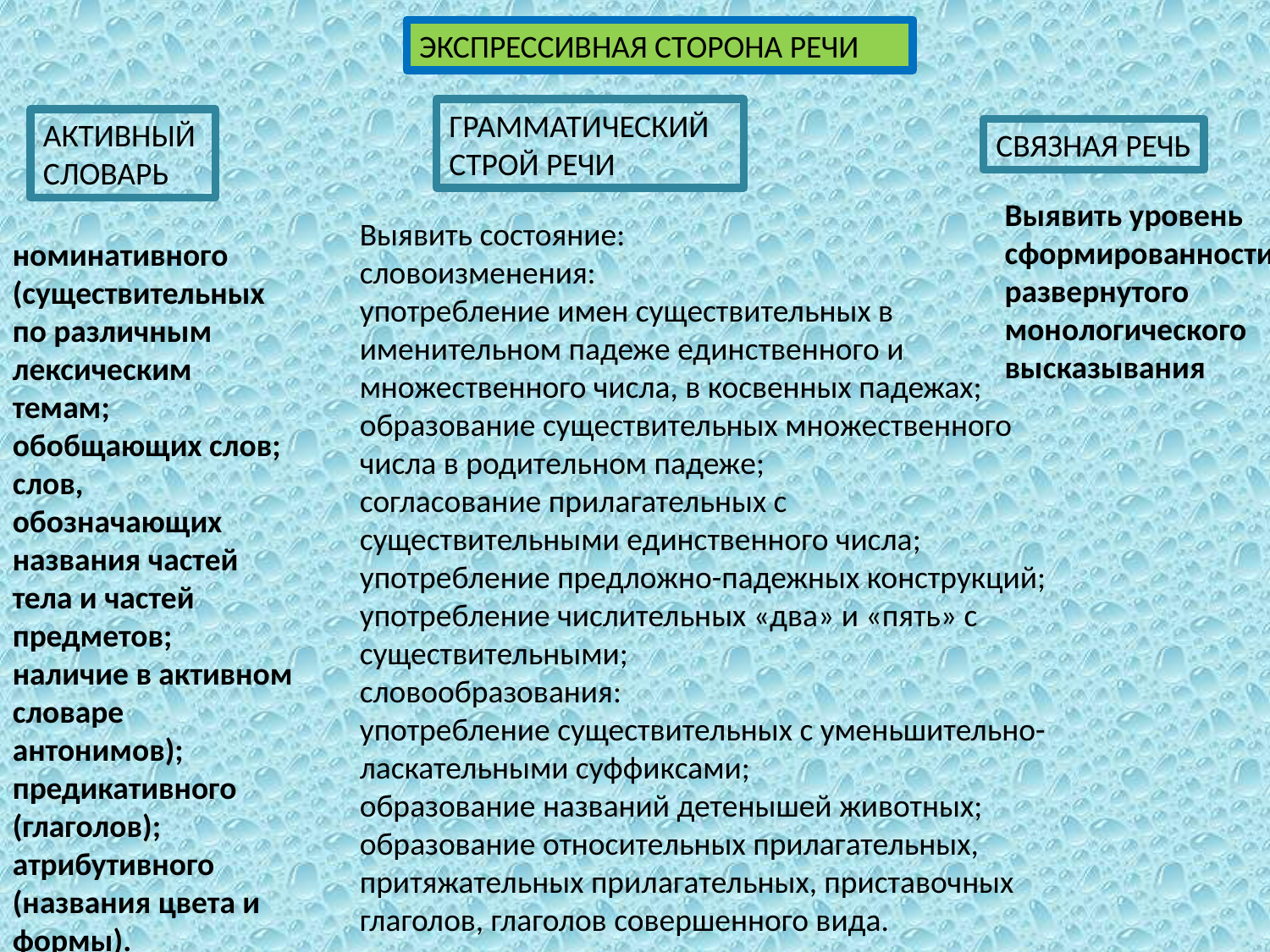

ЭКСПРЕССИВНАЯ СТОРОНА РЕЧИ
ГРАММАТИЧЕСКИЙ СТРОЙ РЕЧИ
АКТИВНЫЙ
СЛОВАРЬ
СВЯЗНАЯ РЕЧЬ
Выявить уровень сформированности развернутого монологического высказывания

Выявить состояние:
словоизменения:
употребление имен существительных в именительном падеже един­ственного и множественного числа, в косвенных падежах;
образование существительных множественного числа в родитель­ном падеже;
согласование прилагательных с существительными единственного числа;
употребление предложно-падежных конструкций;
употребление числительных «два» и «пять» с существительными;
словообразования:
употребление существительных с уменьшительно-ласкательными суффиксами;
образование названий детенышей животных;
образование относительных прилагательных, притяжательных при­лагательных, приставочных глаголов, глаголов совершенного вида.

номинативного (существительных по различным лексическим темам; обобщающих слов; слов, обозначающих названия частей тела и частей предметов; наличие в активном словаре антонимов);
предикативного (глаголов);
атрибутивного (названия цвета и формы).